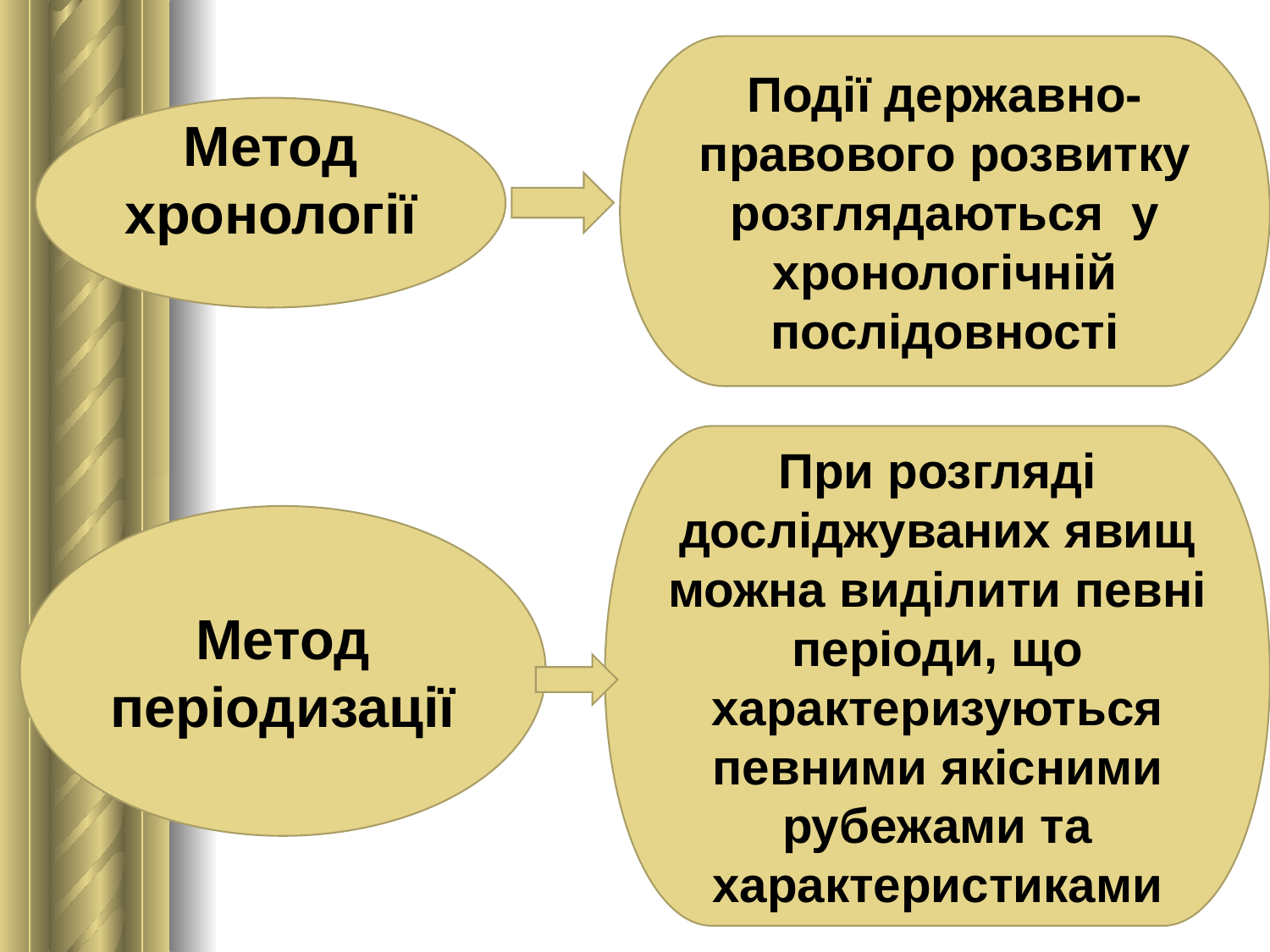

Події державно-правового розвитку розглядаються  у хронологічній послідовності
Метод
хронології

При розгляді досліджуваних явищ можна виділити певні періоди, що характеризуються певними якісними рубежами та характеристиками
Метод періодизації